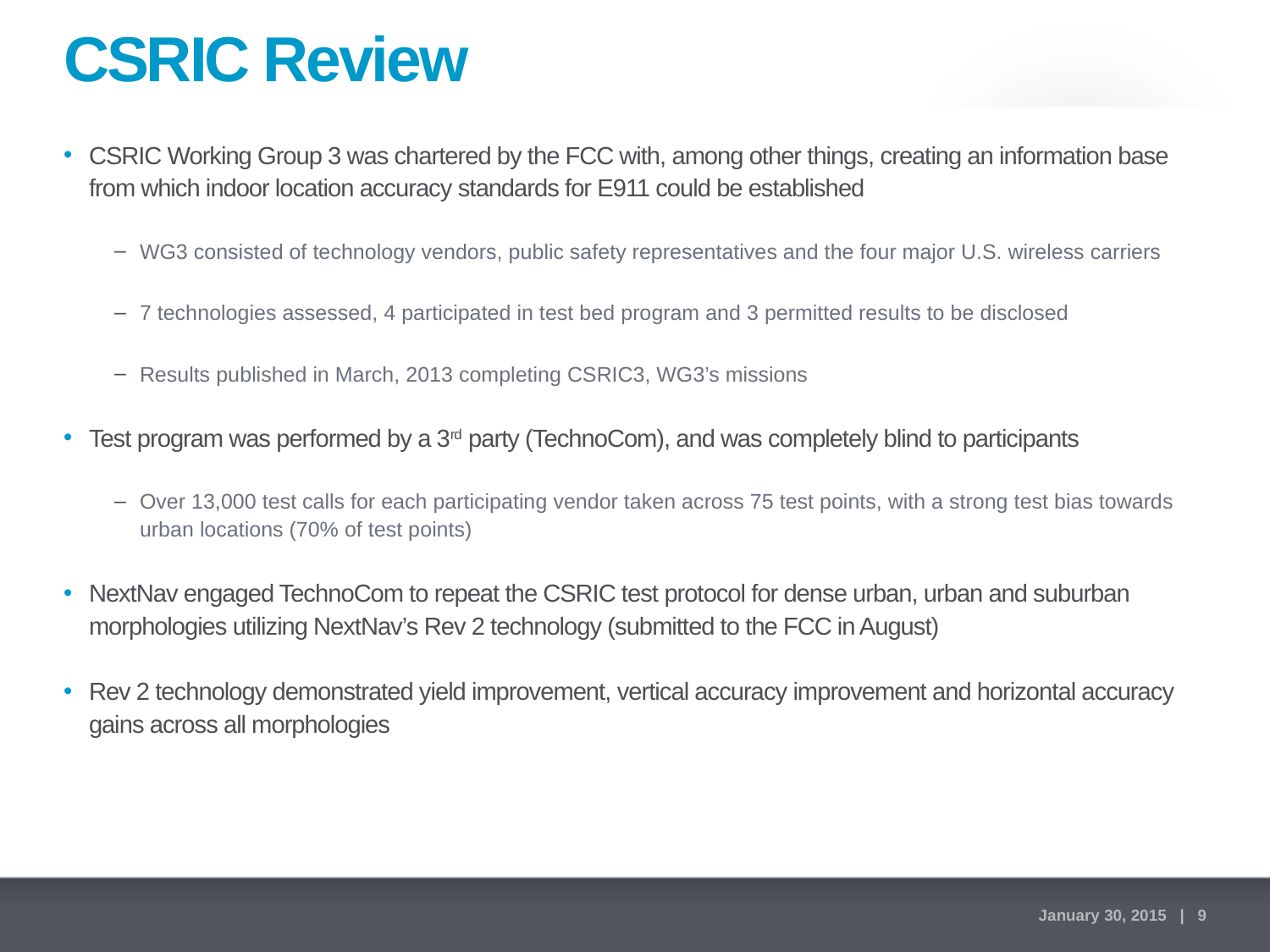

# CSRIC Review
CSRIC Working Group 3 was chartered by the FCC with, among other things, creating an information base from which indoor location accuracy standards for E911 could be established
WG3 consisted of technology vendors, public safety representatives and the four major U.S. wireless carriers
7 technologies assessed, 4 participated in test bed program and 3 permitted results to be disclosed
Results published in March, 2013 completing CSRIC3, WG3’s missions
Test program was performed by a 3rd party (TechnoCom), and was completely blind to participants
Over 13,000 test calls for each participating vendor taken across 75 test points, with a strong test bias towards urban locations (70% of test points)
NextNav engaged TechnoCom to repeat the CSRIC test protocol for dense urban, urban and suburban morphologies utilizing NextNav’s Rev 2 technology (submitted to the FCC in August)
Rev 2 technology demonstrated yield improvement, vertical accuracy improvement and horizontal accuracy gains across all morphologies
January 30, 2015   |   9